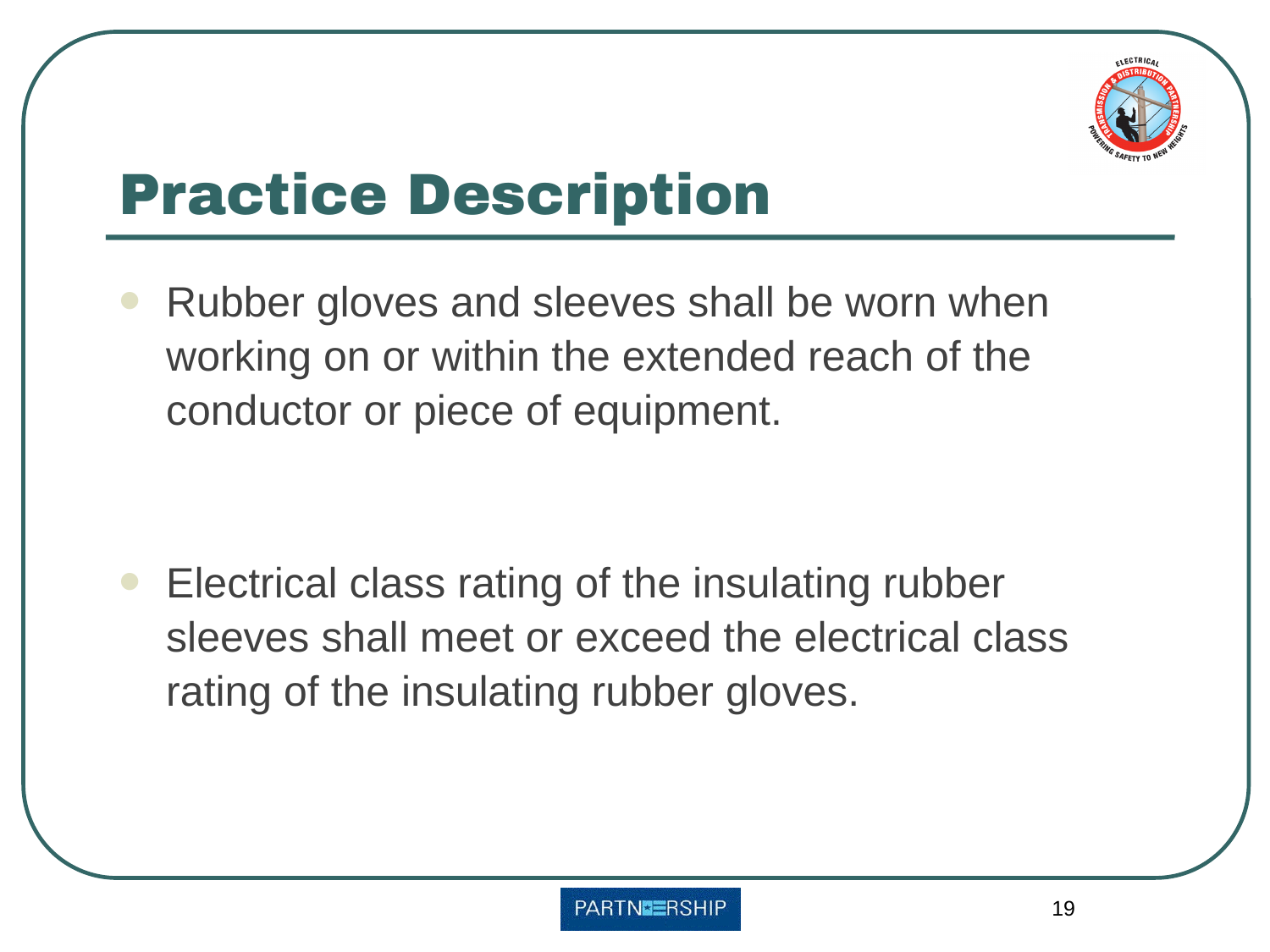

# Practice Description
Rubber gloves and sleeves shall be worn when working on or within the extended reach of the conductor or piece of equipment.

Electrical class rating of the insulating rubber sleeves shall meet or exceed the electrical class rating of the insulating rubber gloves.

19